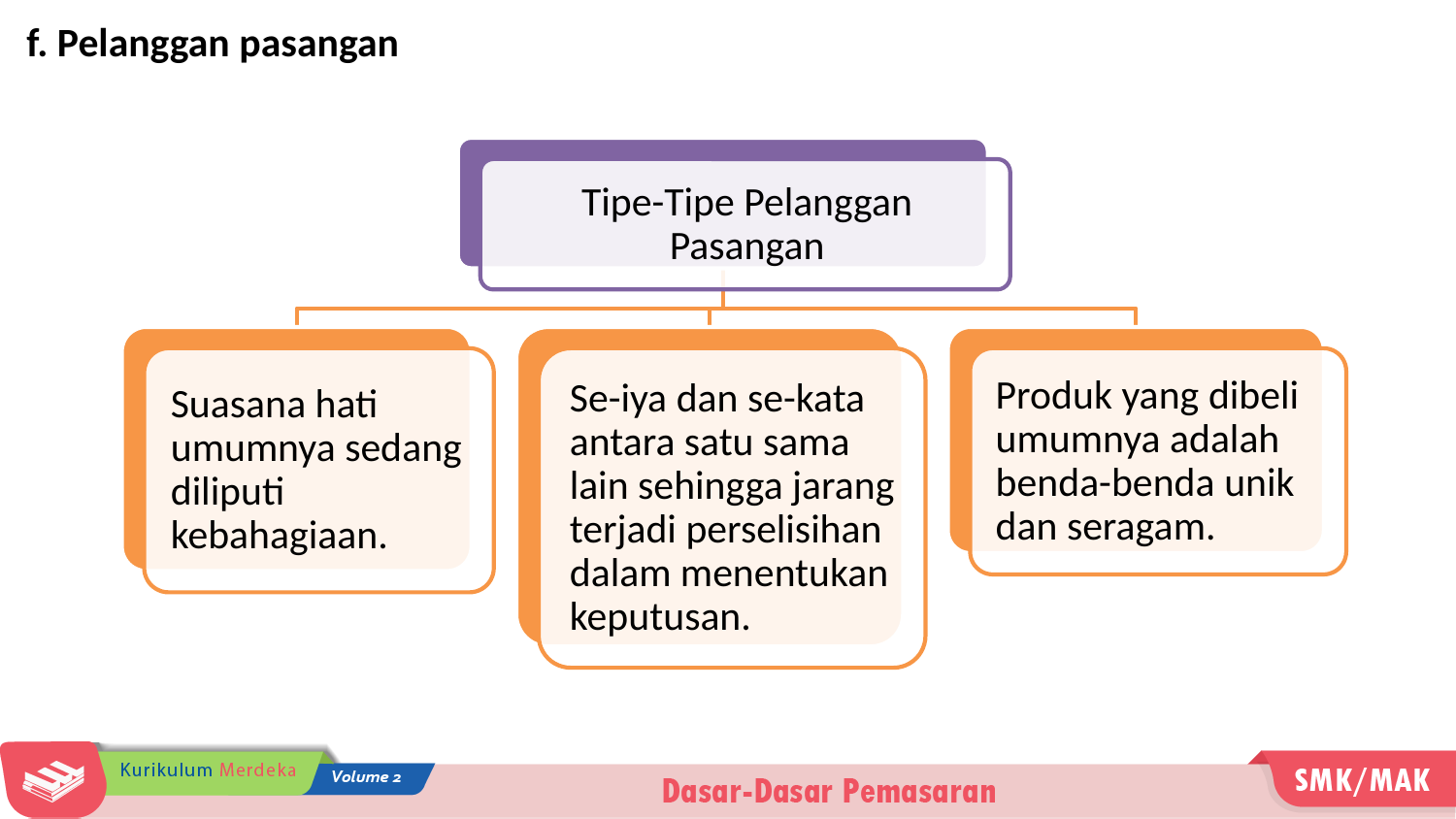

f. Pelanggan pasangan
Tipe-Tipe Pelanggan Pasangan
Suasana hati umumnya sedang diliputi kebahagiaan.
Se-iya dan se-kata antara satu sama lain sehingga jarang terjadi perselisihan dalam menentukan keputusan.
Produk yang dibeli umumnya adalah benda-benda unik dan seragam.